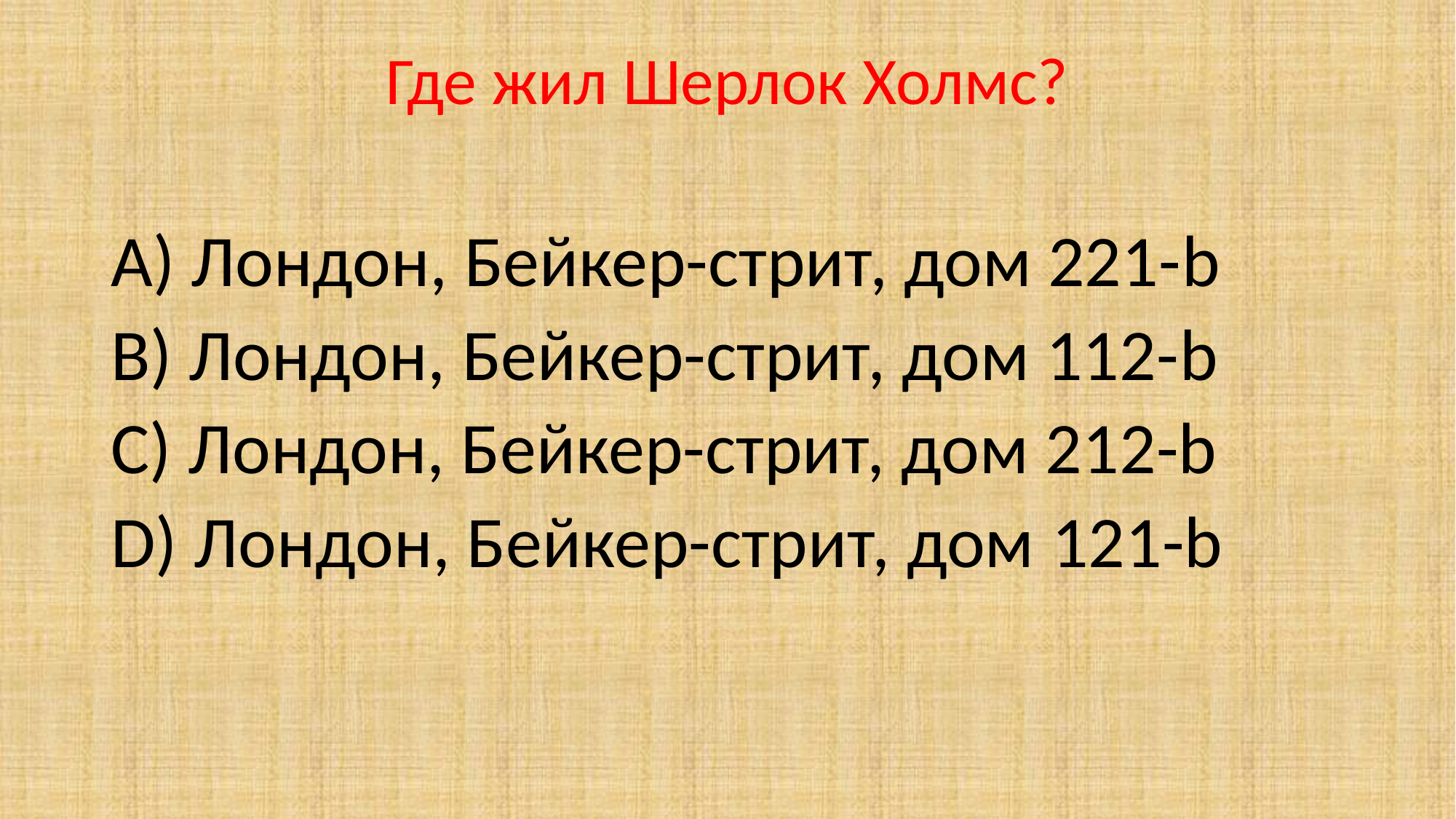

# Где жил Шерлок Холмс?
A) Лондон, Бейкер-стрит, дом 221-b
B) Лондон, Бейкер-стрит, дом 112-b
C) Лондон, Бейкер-стрит, дом 212-b
D) Лондон, Бейкер-стрит, дом 121-b